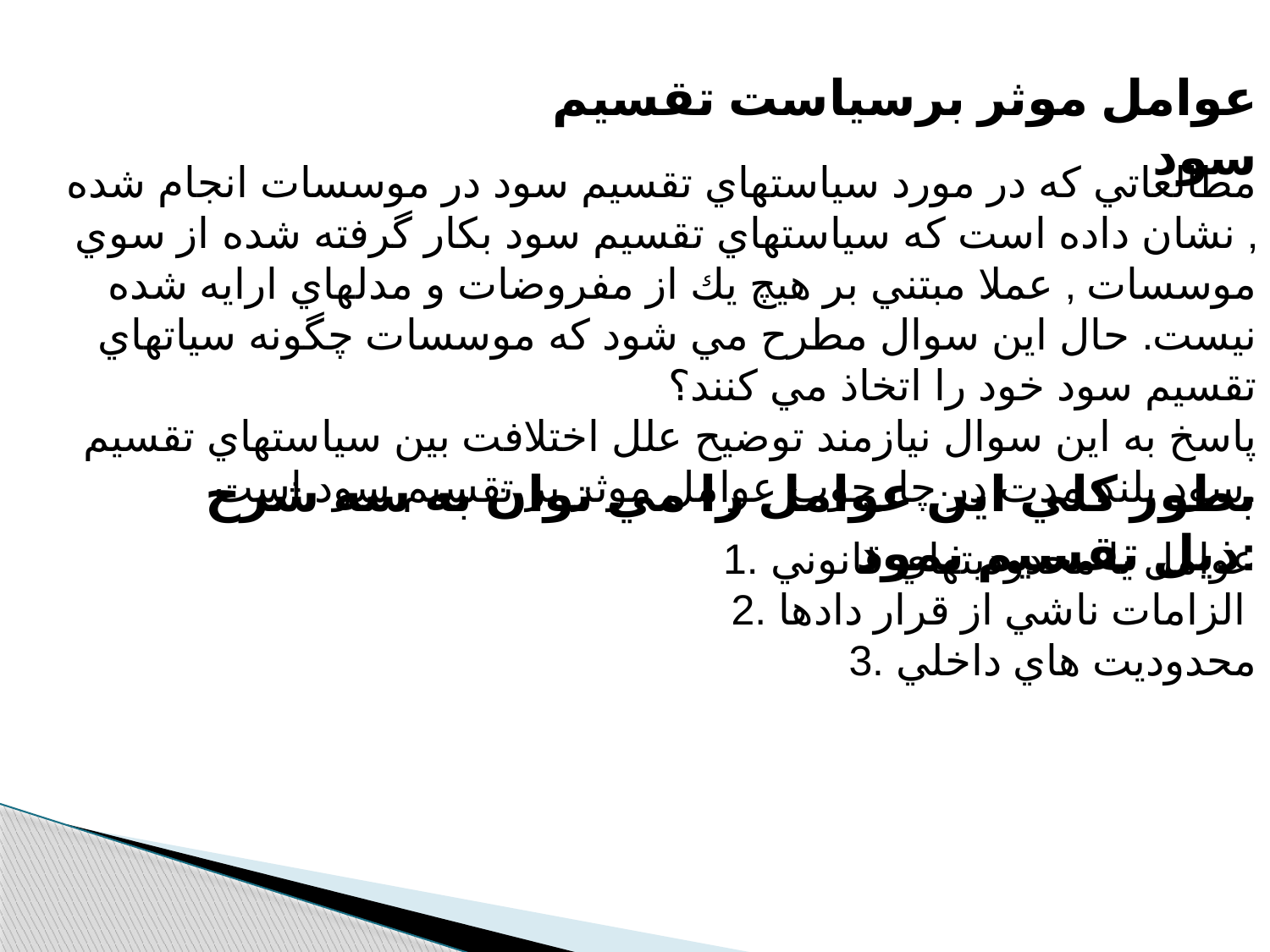

عوامل موثر برسياست تقسيم سود
مطالعاتي كه در مورد سياستهاي تقسيم سود در موسسات انجام شده ‚ نشان داده است كه سياستهاي تقسيم سود بكار گرفته شده از سوي موسسات ‚ عملا مبتني بر هيچ يك از مفروضات و مدلهاي ارايه شده نيست. حال اين سوال مطرح مي شود كه موسسات چگونه سياتهاي تقسيم سود خود را اتخاذ مي كنند؟
پاسخ به اين سوال نيازمند توضيح علل اختلافت بين سياستهاي تقسيم سود بلند مدت در چارچوب عوامل موثر بر تقسيم سود است.
 بطور كلي اين عوامل را مي توان به سه شرح ذيل تقسيم نمود:
1. عوامل يا محدوديتهاي قانوني
2. الزامات ناشي از قرار دادها
3. محدوديت هاي داخلي